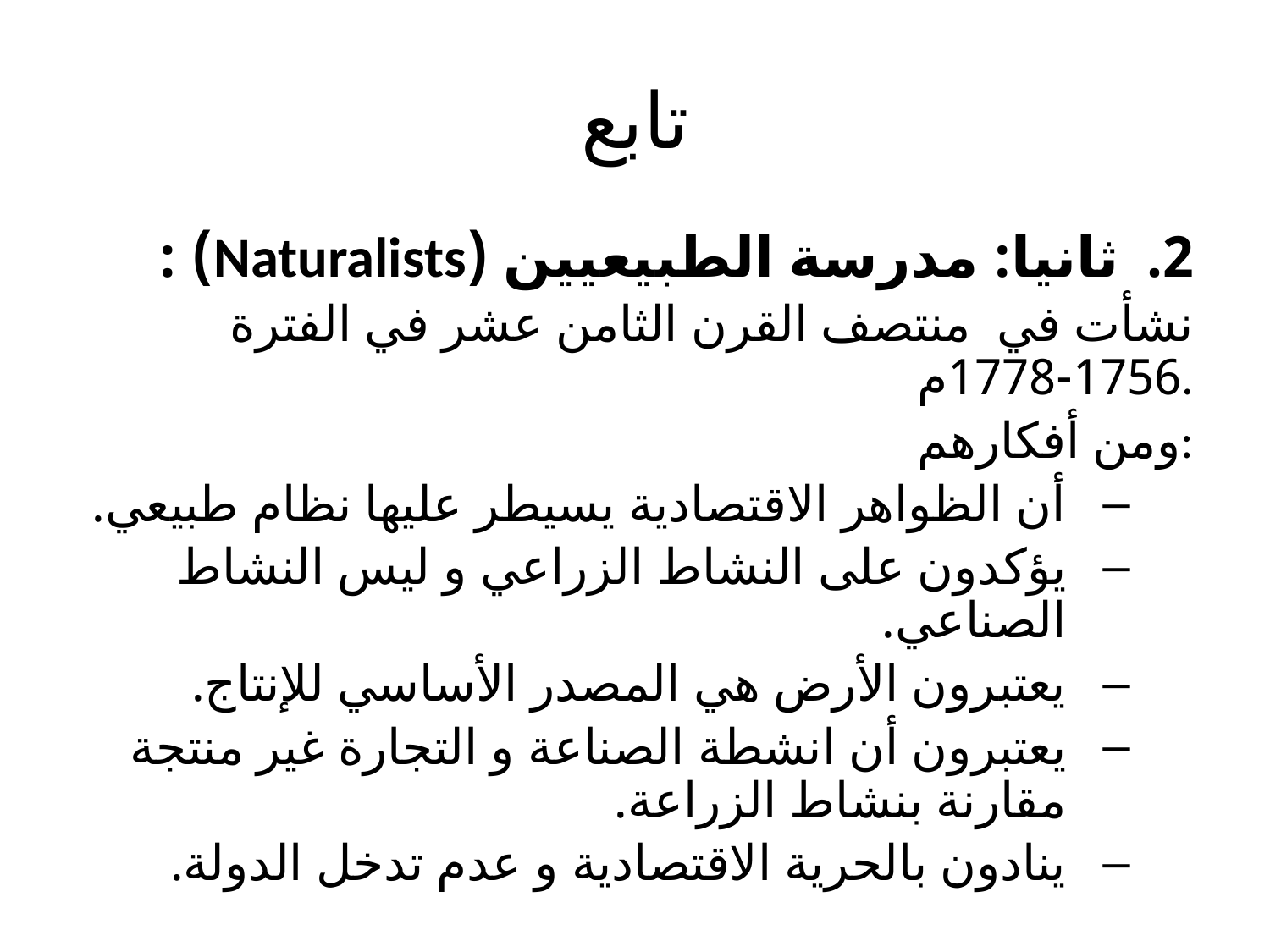

# تابع
ثانيا: مدرسة الطبيعيين (Naturalists) :
نشأت في  منتصف القرن الثامن عشر في الفترة 1756-1778م.
ومن أفكارهم:
أن الظواهر الاقتصادية يسيطر عليها نظام طبيعي.
يؤكدون على النشاط الزراعي و ليس النشاط الصناعي.
يعتبرون الأرض هي المصدر الأساسي للإنتاج.
يعتبرون أن انشطة الصناعة و التجارة غير منتجة مقارنة بنشاط الزراعة.
ينادون بالحرية الاقتصادية و عدم تدخل الدولة.